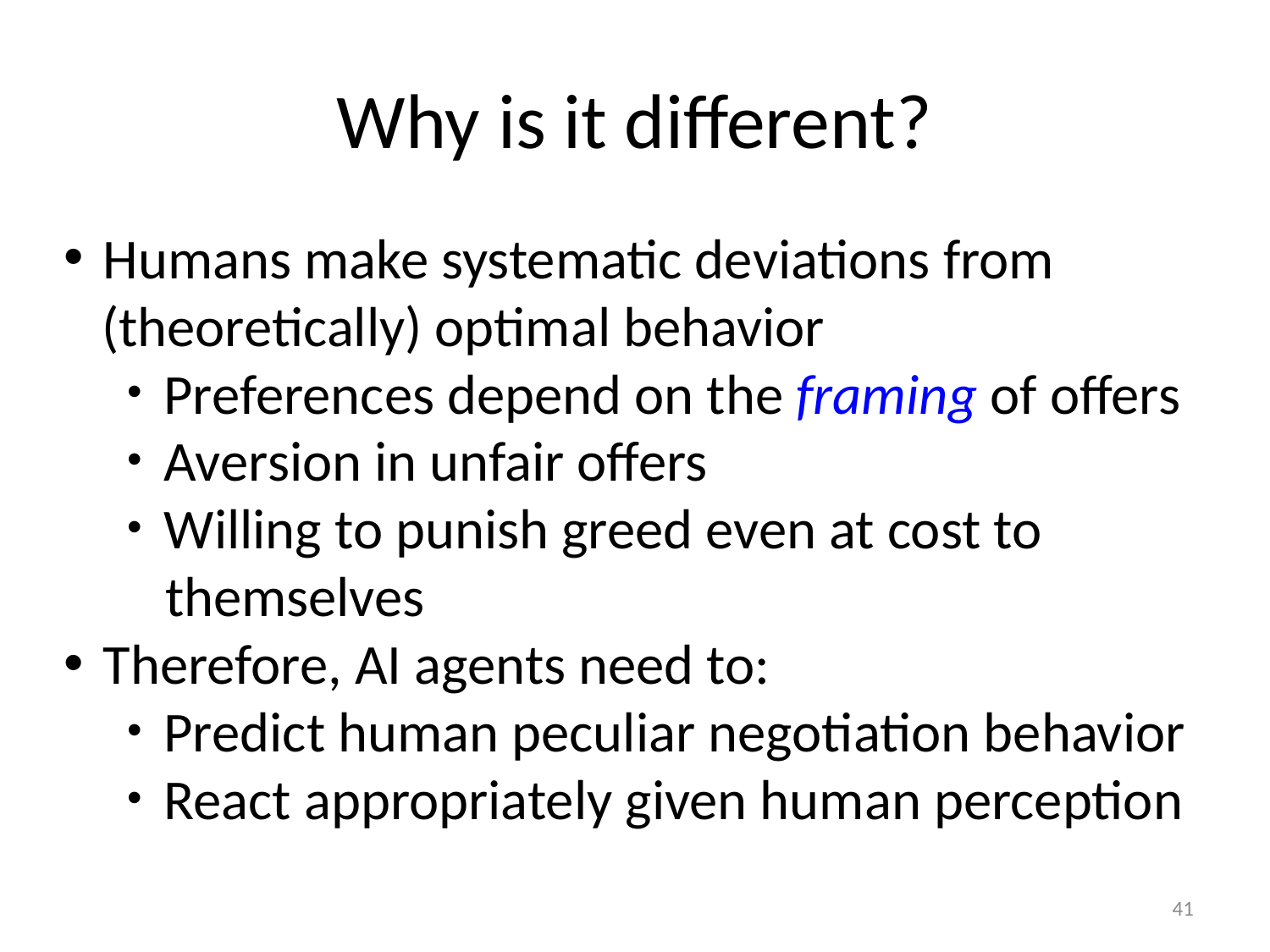

Why is it different?
Humans make systematic deviations from
   (theoretically) optimal behavior
Preferences depend on the framing of offers
Aversion in unfair offers
Willing to punish greed even at cost to
   themselves
Therefore, AI agents need to:
Predict human peculiar negotiation behavior
React appropriately given human perception
41